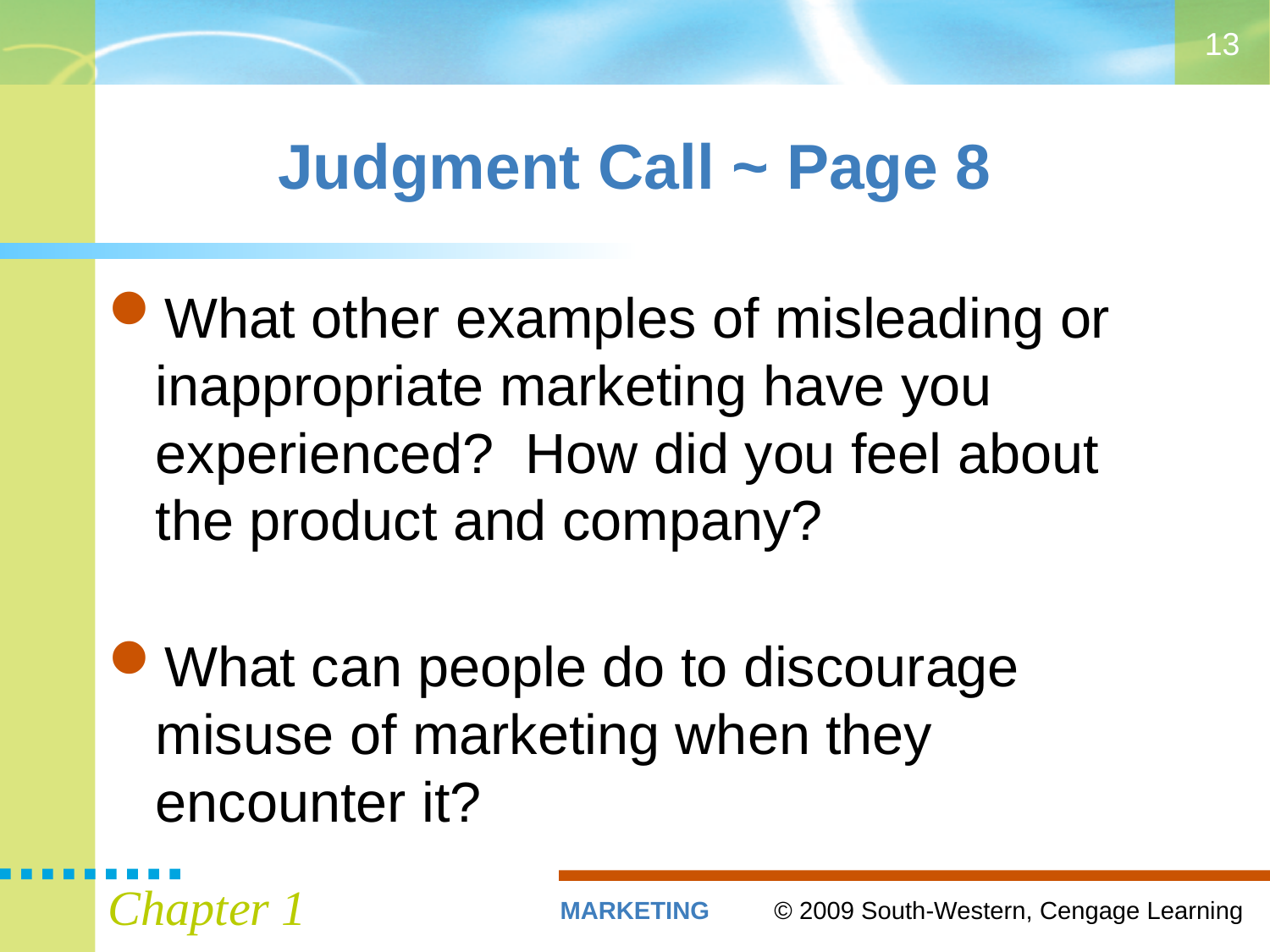

13
# Judgment Call ~ Page 8
What other examples of misleading or inappropriate marketing have you experienced?  How did you feel about the product and company?

What can people do to discourage misuse of marketing when they encounter it?
Chapter 1